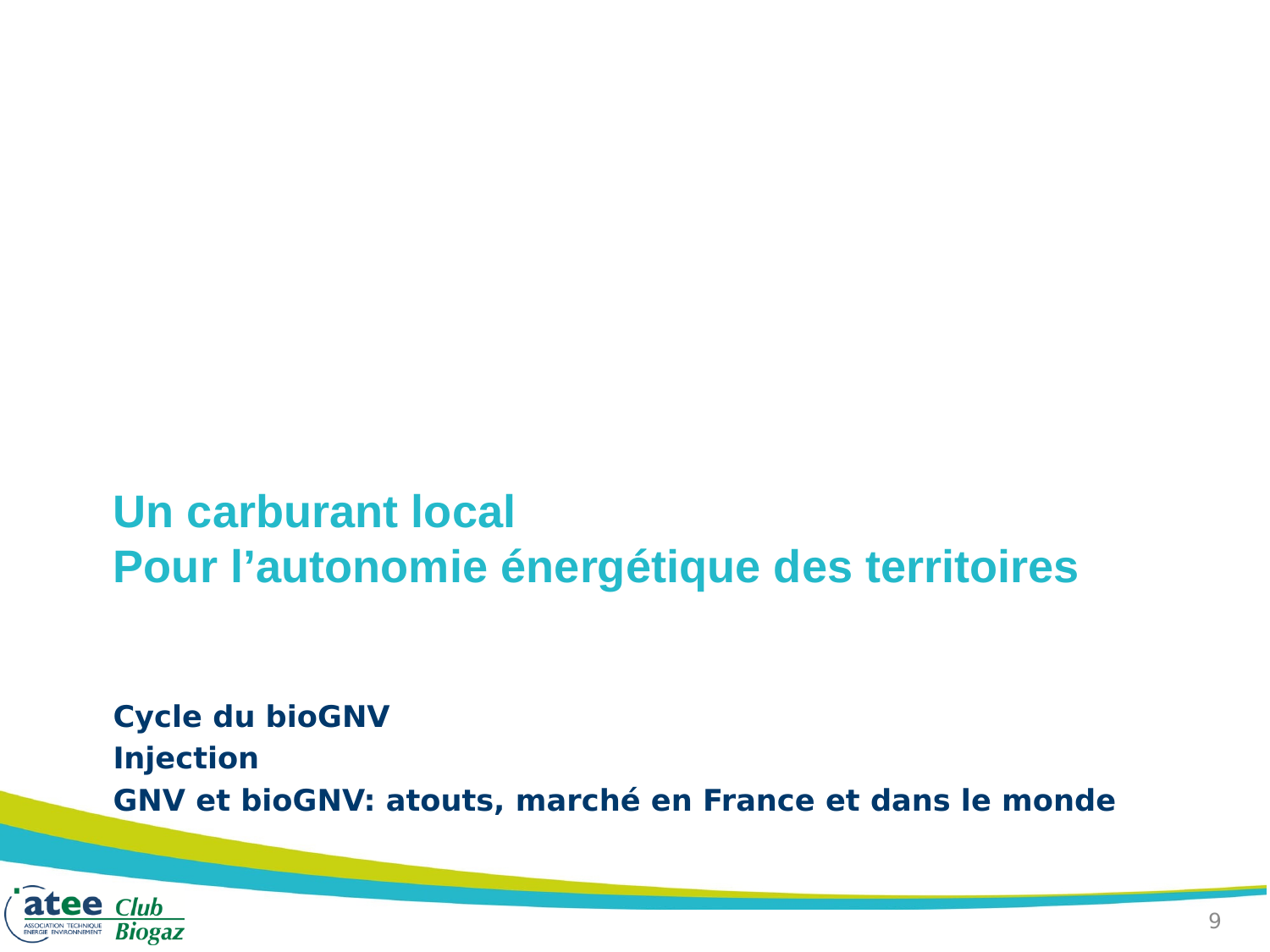

# Un carburant local Pour l’autonomie énergétique des territoires
Cycle du bioGNV
Injection
GNV et bioGNV: atouts, marché en France et dans le monde